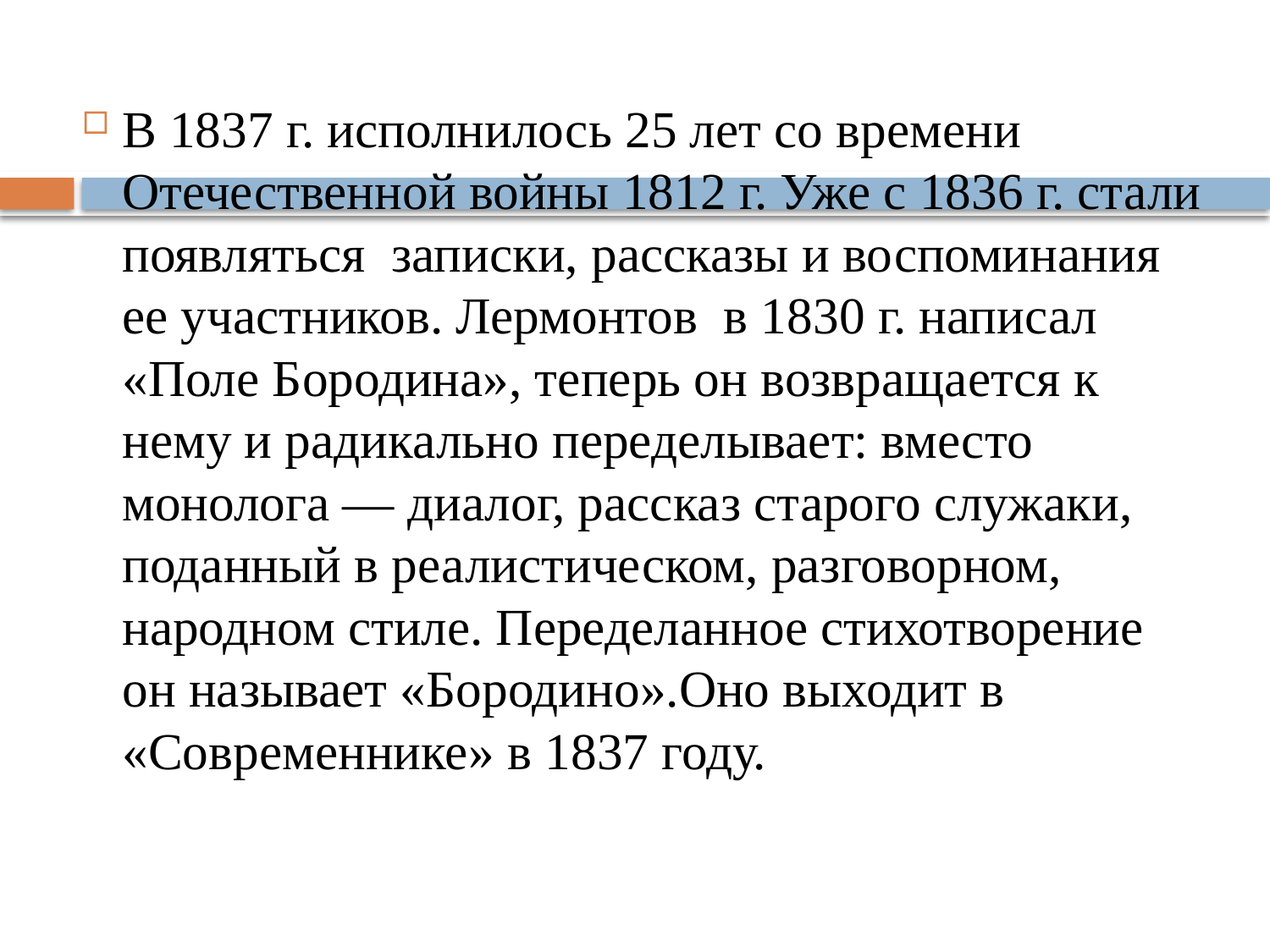

#
В 1837 г. исполнилось 25 лет со времени Отечественной войны 1812 г. Уже с 1836 г. стали появляться  записки, рассказы и воспоминания ее участников. Лермонтов  в 1830 г. написал «Поле Бородина», теперь он возвращается к нему и радикально переделывает: вместо  монолога — диалог, рассказ старого служаки, поданный в реалистическом, разговорном, народном стиле. Переделанное стихотворение  он называет «Бородино».Оно выходит в «Современнике» в 1837 году.